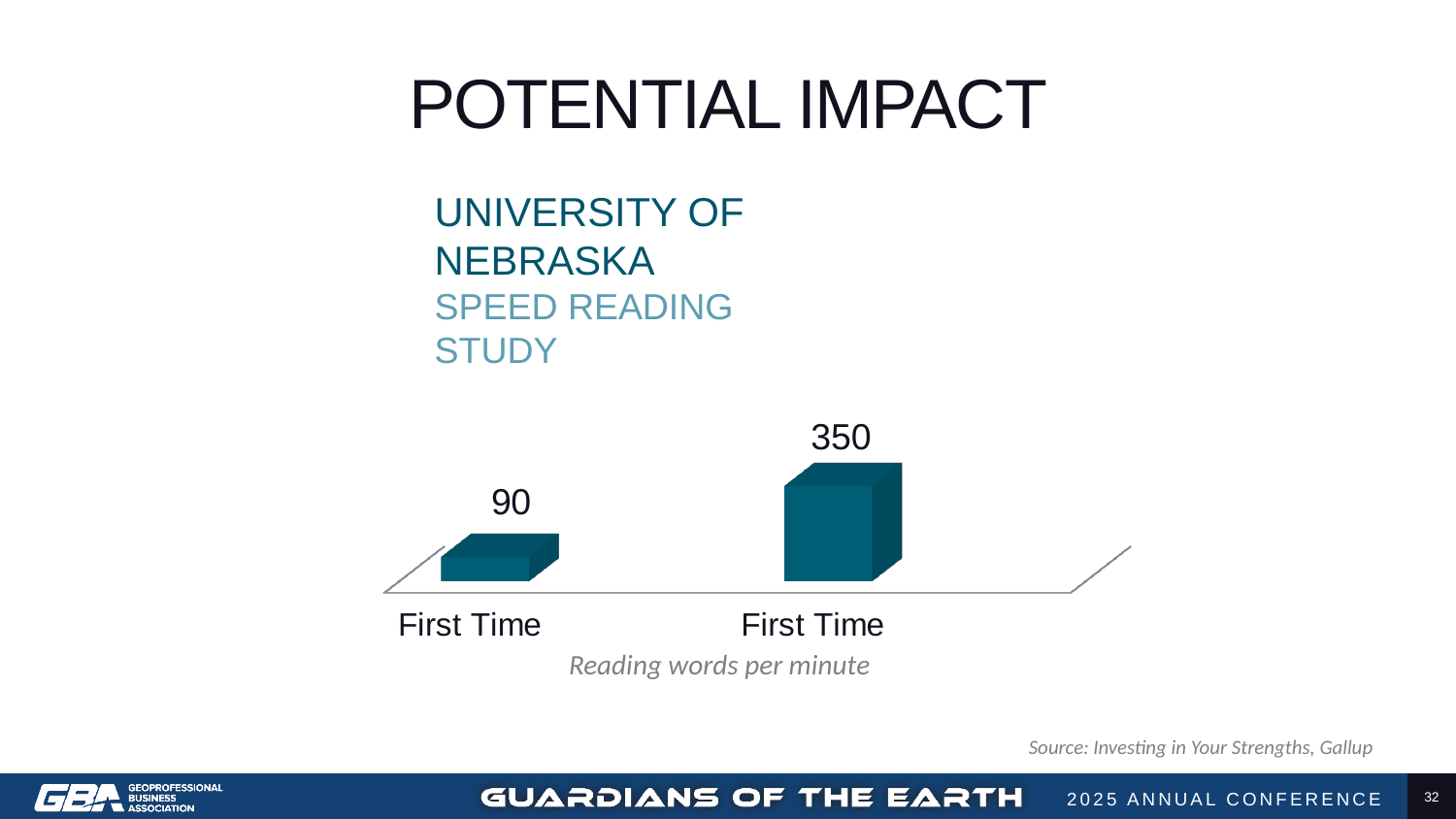

# POTENTIAL IMPACT
UNIVERSITY OF NEBRASKA
SPEED READING STUDY

[unsupported chart]

350
Reading words per minute
Source: Investing in Your Strengths, Gallup
32